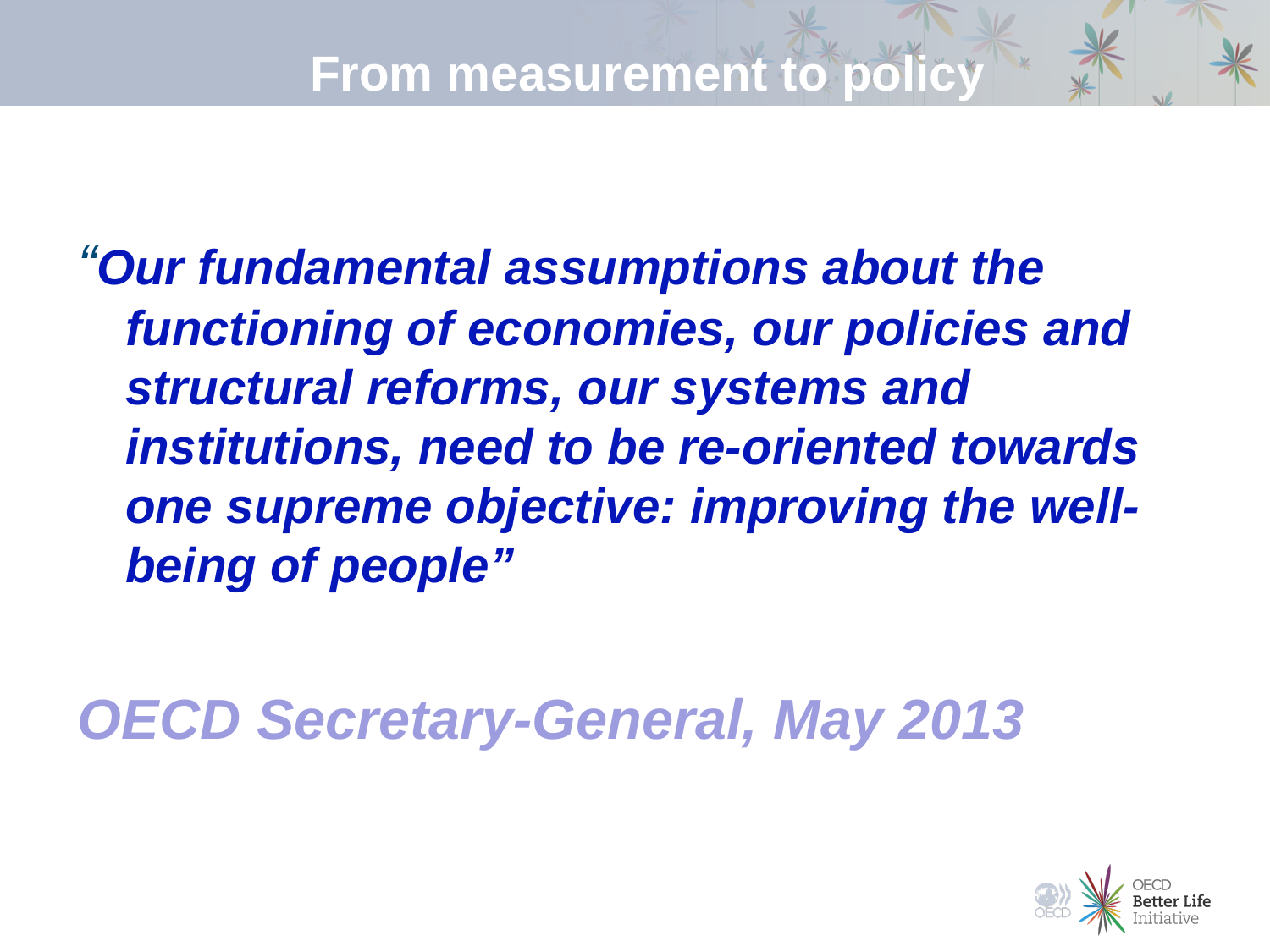

# From measurement to policy
“Our fundamental assumptions about the functioning of economies, our policies and structural reforms, our systems and institutions, need to be re-oriented towards one supreme objective: improving the well-being of people”

OECD Secretary-General, May 2013

28